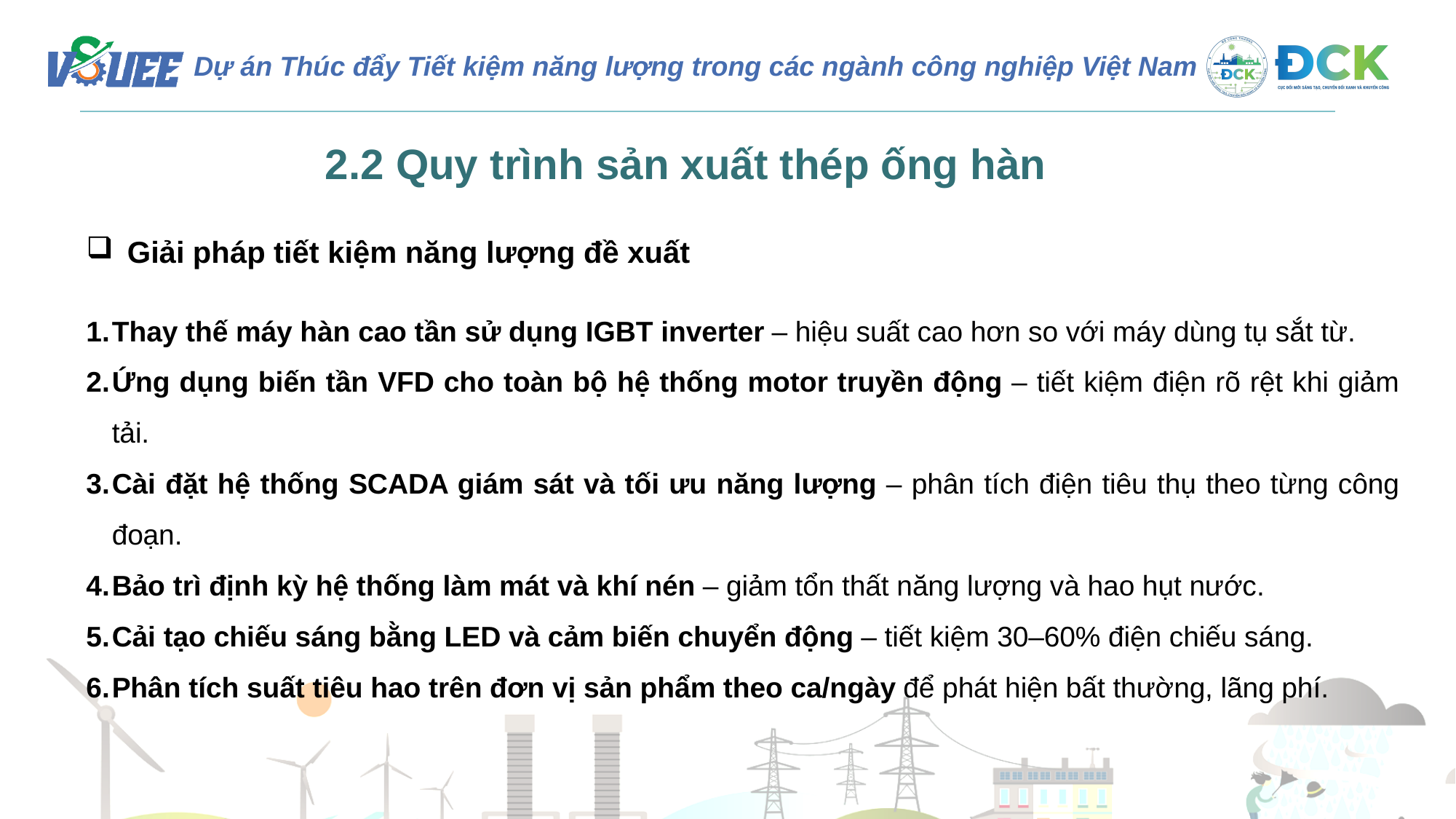

2.2 Quy trình sản xuất thép ống hàn
Giải pháp tiết kiệm năng lượng đề xuất

Thay thế máy hàn cao tần sử dụng IGBT inverter – hiệu suất cao hơn so với máy dùng tụ sắt từ.
Ứng dụng biến tần VFD cho toàn bộ hệ thống motor truyền động – tiết kiệm điện rõ rệt khi giảm tải.
Cài đặt hệ thống SCADA giám sát và tối ưu năng lượng – phân tích điện tiêu thụ theo từng công đoạn.
Bảo trì định kỳ hệ thống làm mát và khí nén – giảm tổn thất năng lượng và hao hụt nước.
Cải tạo chiếu sáng bằng LED và cảm biến chuyển động – tiết kiệm 30–60% điện chiếu sáng.
Phân tích suất tiêu hao trên đơn vị sản phẩm theo ca/ngày để phát hiện bất thường, lãng phí.